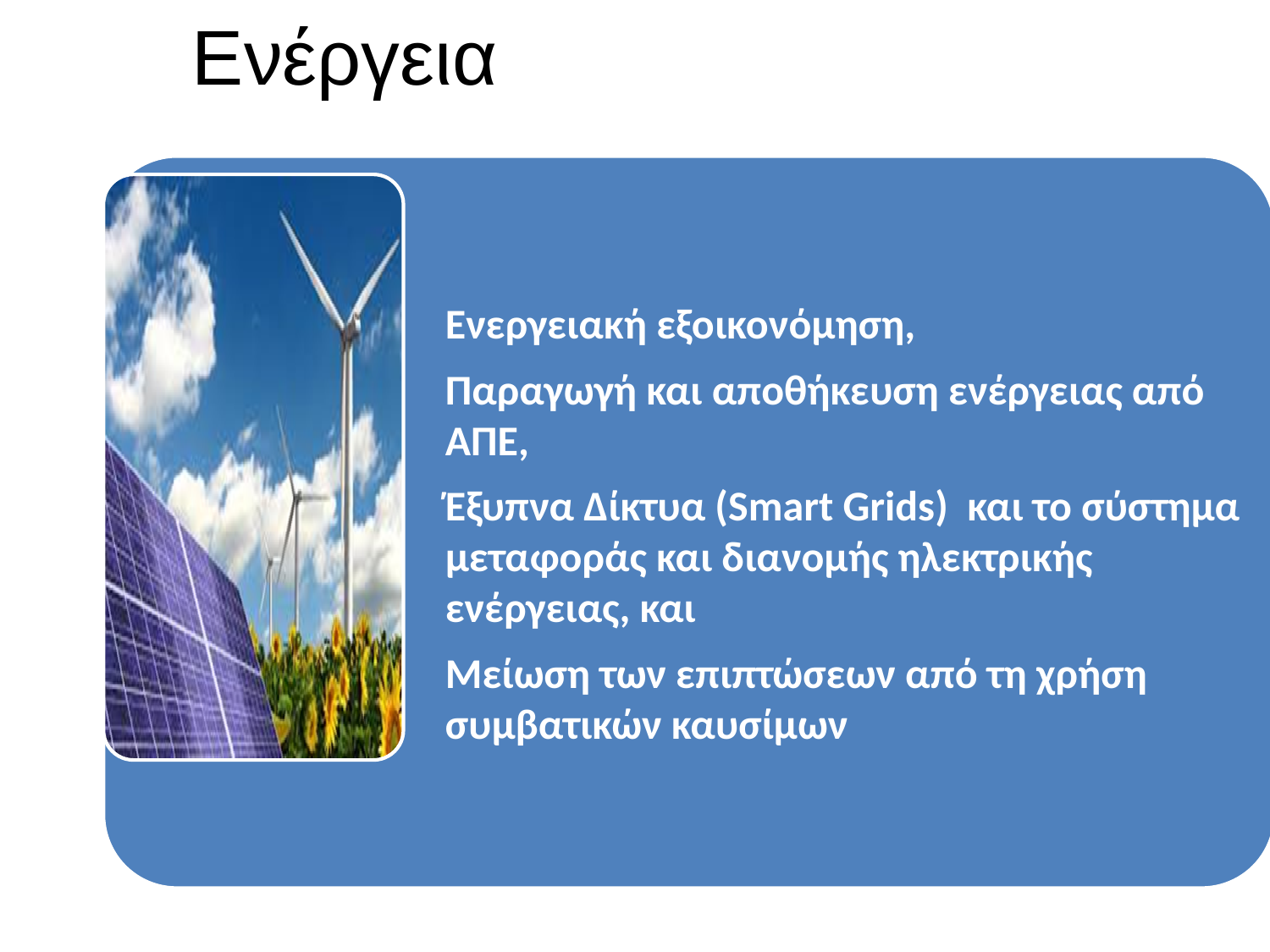

# Ενέργεια
Ενεργειακή εξοικονόμηση,
Παραγωγή και αποθήκευση ενέργειας από ΑΠΕ,
Έξυπνα Δίκτυα (Smart Grids)  και το σύστημα μεταφοράς και διανομής ηλεκτρικής ενέργειας, και
Μείωση των επιπτώσεων από τη χρήση συμβατικών καυσίμων